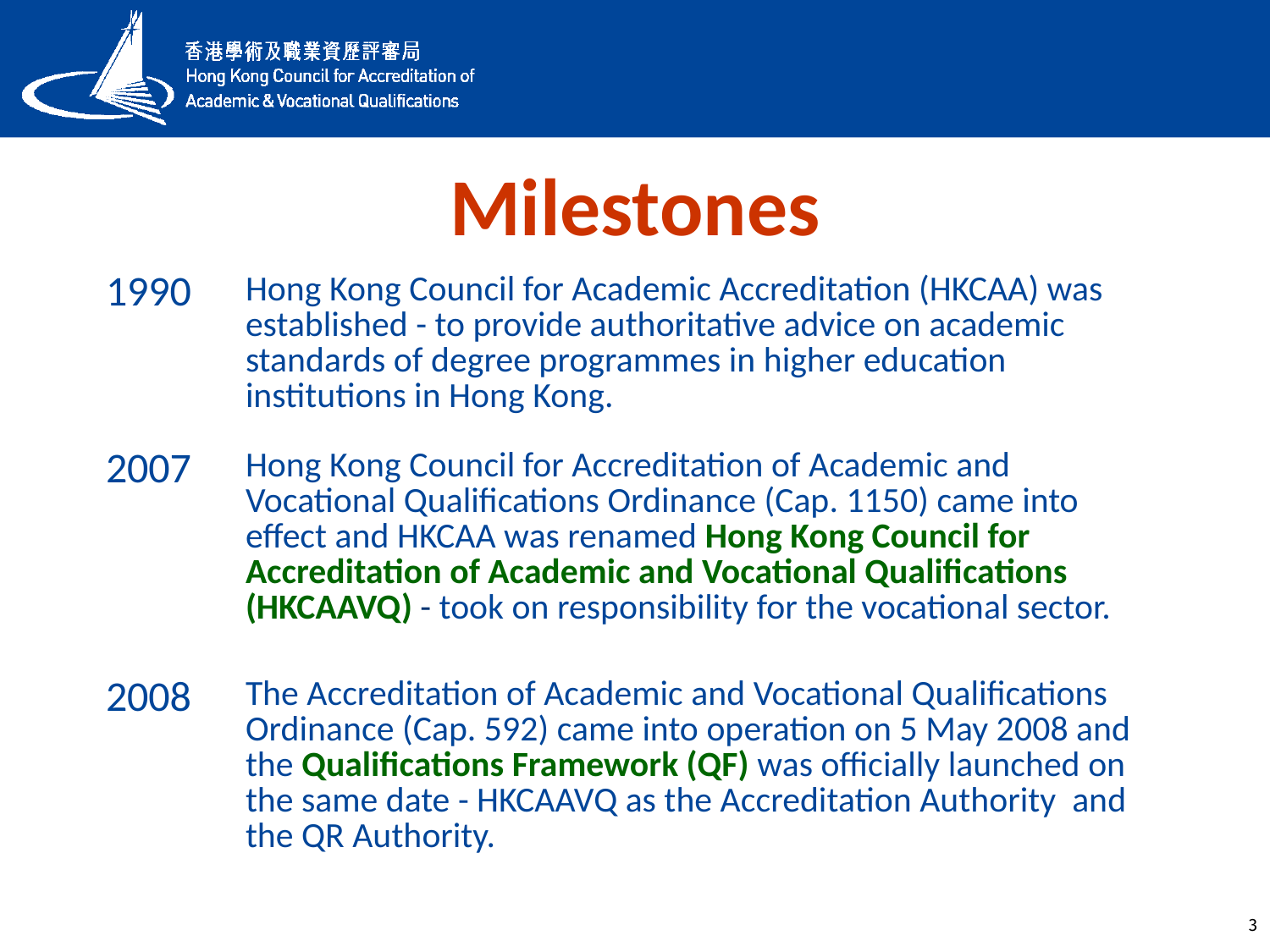

Milestones
| 1990 | Hong Kong Council for Academic Accreditation (HKCAA) was established - to provide authoritative advice on academic standards of degree programmes in higher education institutions in Hong Kong. |
| --- | --- |
| 2007 | Hong Kong Council for Accreditation of Academic and Vocational Qualifications Ordinance (Cap. 1150) came into effect and HKCAA was renamed Hong Kong Council for Accreditation of Academic and Vocational Qualifications (HKCAAVQ) - took on responsibility for the vocational sector. |
| 2008 | The Accreditation of Academic and Vocational Qualifications Ordinance (Cap. 592) came into operation on 5 May 2008 and the Qualifications Framework (QF) was officially launched on the same date - HKCAAVQ as the Accreditation Authority and the QR Authority. |
3